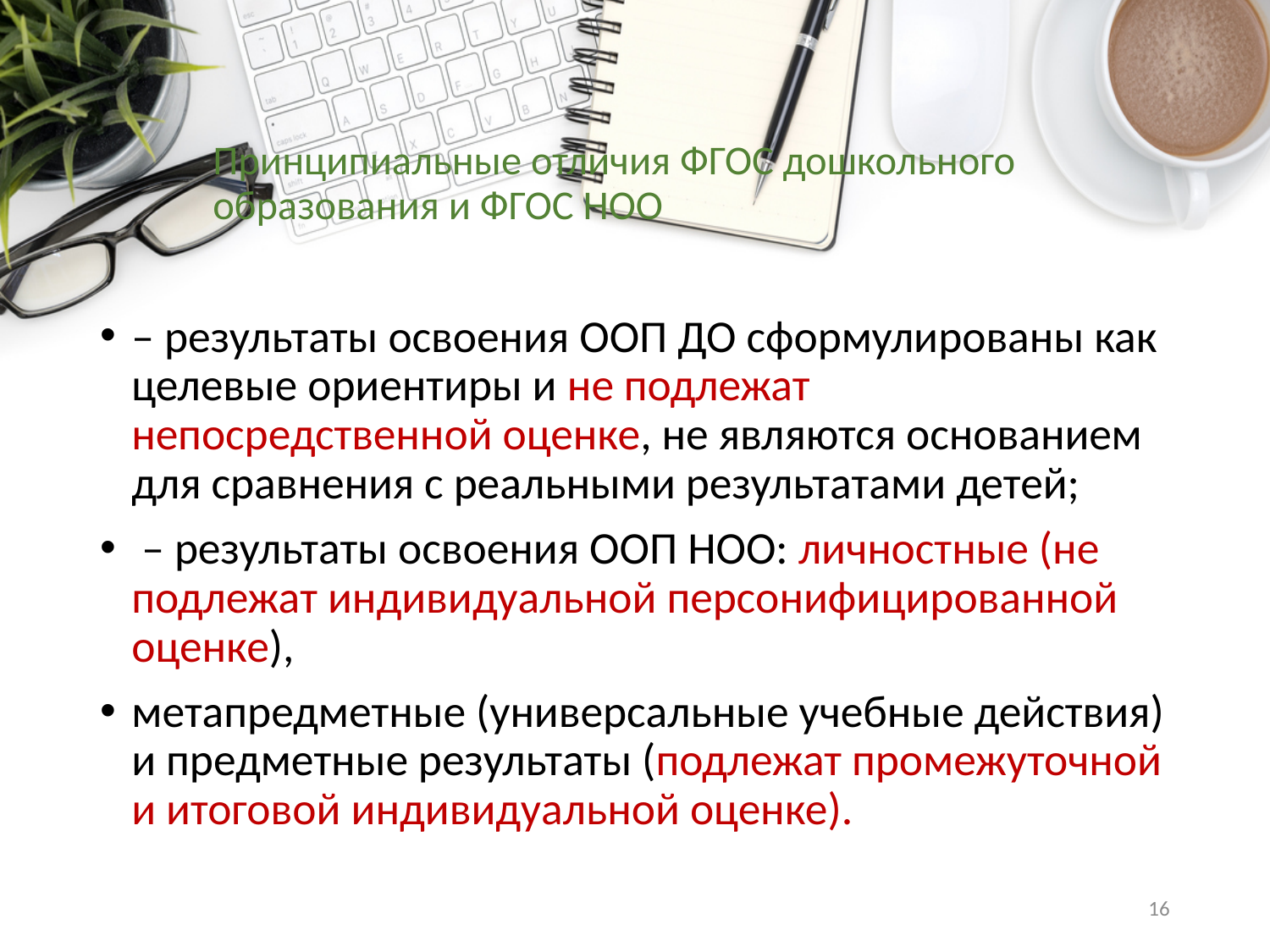

# Принципиальные отличия ФГОС дошкольного образования и ФГОС НОО
– результаты освоения ООП ДО сформулированы как целевые ориентиры и не подлежат непосредственной оценке, не являются основанием для сравнения с реальными результатами детей;
 – результаты освоения ООП НОО: личностные (не подлежат индивидуальной персонифицированной оценке),
метапредметные (универсальные учебные действия) и предметные результаты (подлежат промежуточной и итоговой индивидуальной оценке).

16